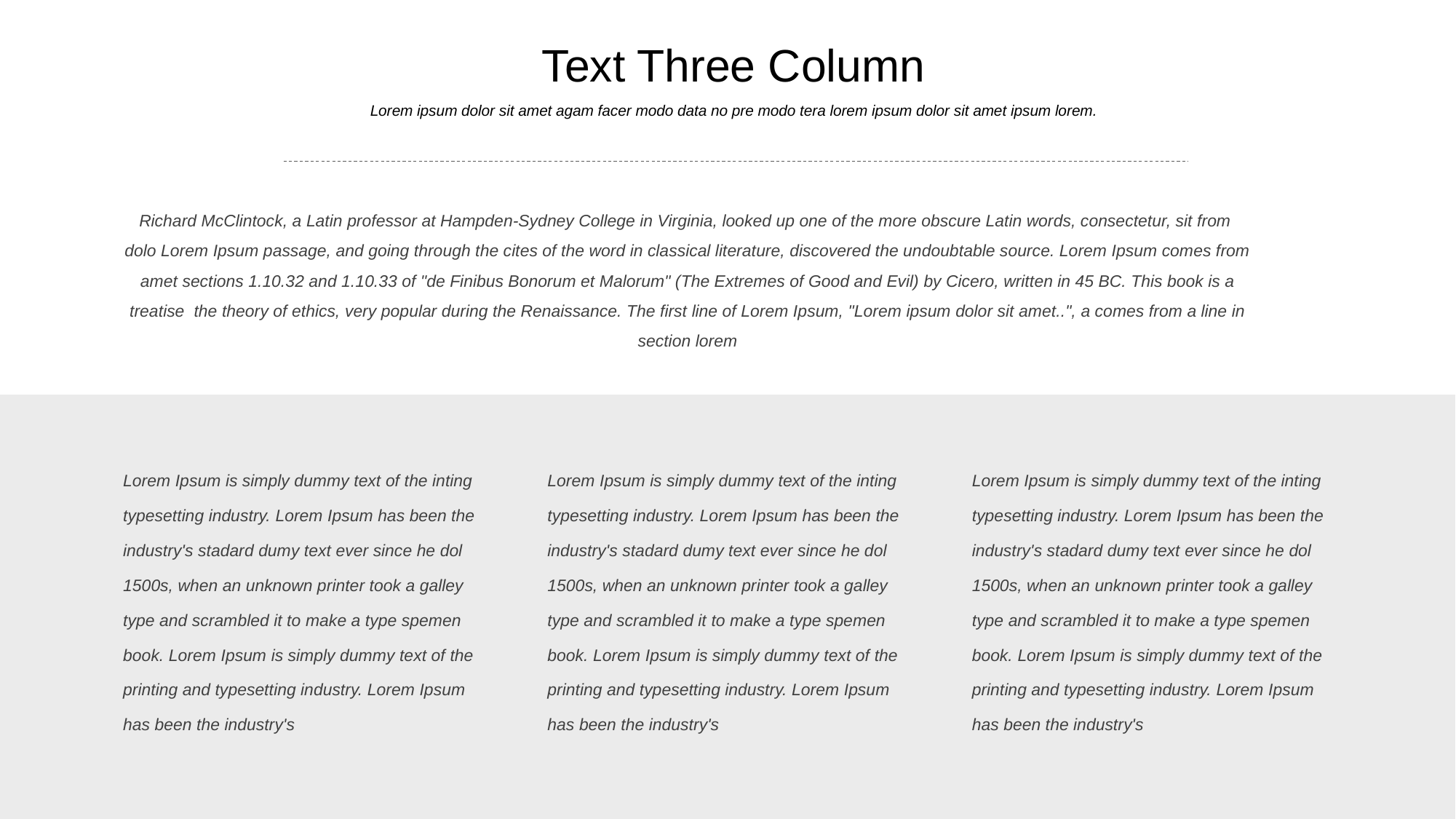

Text Three Column
Lorem ipsum dolor sit amet agam facer modo data no pre modo tera lorem ipsum dolor sit amet ipsum lorem.
Richard McClintock, a Latin professor at Hampden-Sydney College in Virginia, looked up one of the more obscure Latin words, consectetur, sit from  dolo Lorem Ipsum passage, and going through the cites of the word in classical literature, discovered the undoubtable source. Lorem Ipsum comes from amet sections 1.10.32 and 1.10.33 of "de Finibus Bonorum et Malorum" (The Extremes of Good and Evil) by Cicero, written in 45 BC. This book is a treatise  the theory of ethics, very popular during the Renaissance. The first line of Lorem Ipsum, "Lorem ipsum dolor sit amet..", a comes from a line in section lorem

Lorem Ipsum is simply dummy text of the inting typesetting industry. Lorem Ipsum has been the industry's stadard dumy text ever since he dol 1500s, when an unknown printer took a galley type and scrambled it to make a type spemen book. Lorem Ipsum is simply dummy text of the printing and typesetting industry. Lorem Ipsum has been the industry's
Lorem Ipsum is simply dummy text of the inting typesetting industry. Lorem Ipsum has been the industry's stadard dumy text ever since he dol 1500s, when an unknown printer took a galley type and scrambled it to make a type spemen book. Lorem Ipsum is simply dummy text of the printing and typesetting industry. Lorem Ipsum has been the industry's
Lorem Ipsum is simply dummy text of the inting typesetting industry. Lorem Ipsum has been the industry's stadard dumy text ever since he dol 1500s, when an unknown printer took a galley type and scrambled it to make a type spemen book. Lorem Ipsum is simply dummy text of the printing and typesetting industry. Lorem Ipsum has been the industry's